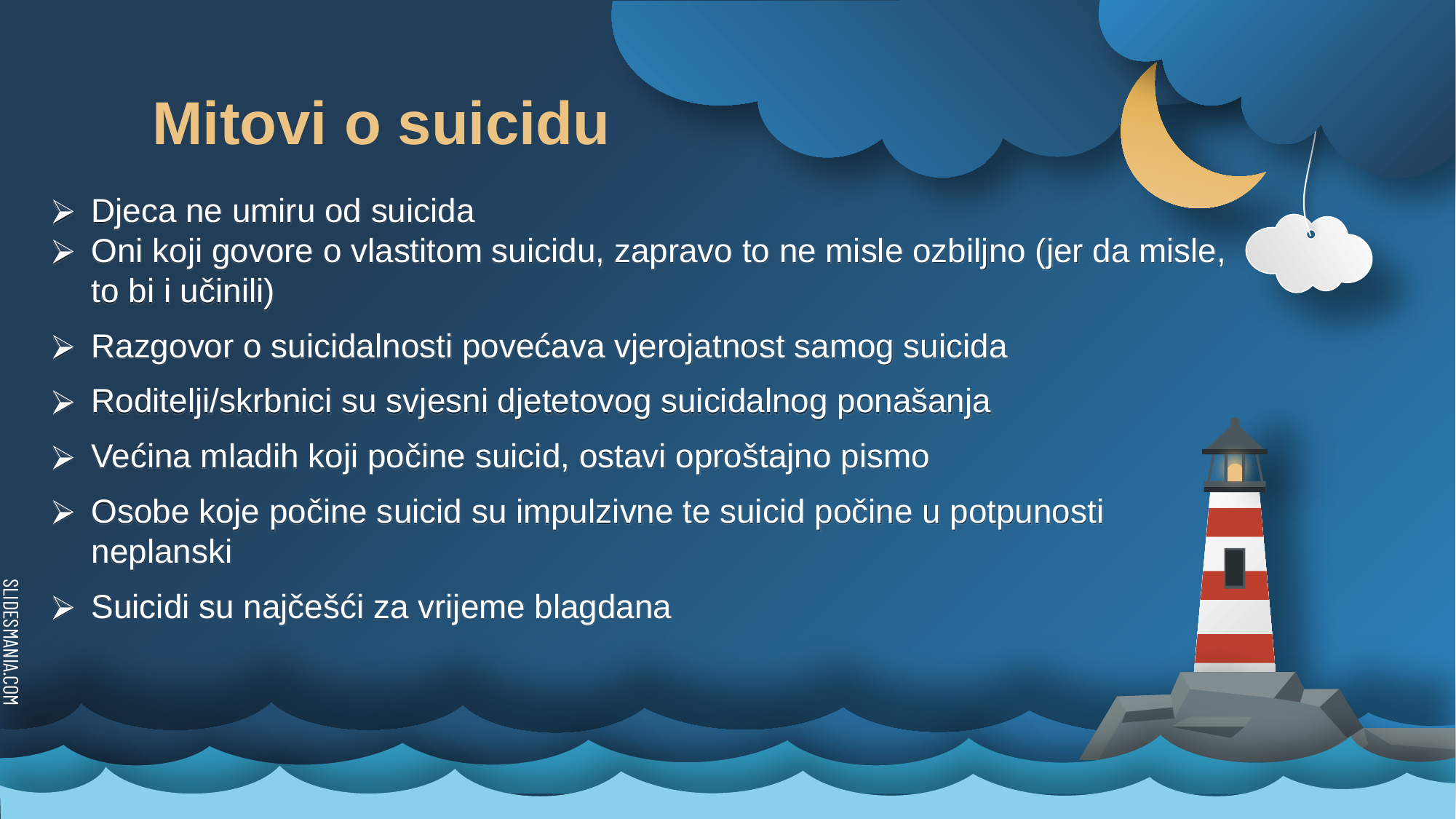

Mitovi o suicidu
Djeca ne umiru od suicida
Oni koji govore o vlastitom suicidu, zapravo to ne misle ozbiljno (jer da misle, to bi i učinili)
Razgovor o suicidalnosti povećava vjerojatnost samog suicida
Roditelji/skrbnici su svjesni djetetovog suicidalnog ponašanja
Većina mladih koji počine suicid, ostavi oproštajno pismo
Osobe koje počine suicid su impulzivne te suicid počine u potpunosti neplanski
Suicidi su najčešći za vrijeme blagdana